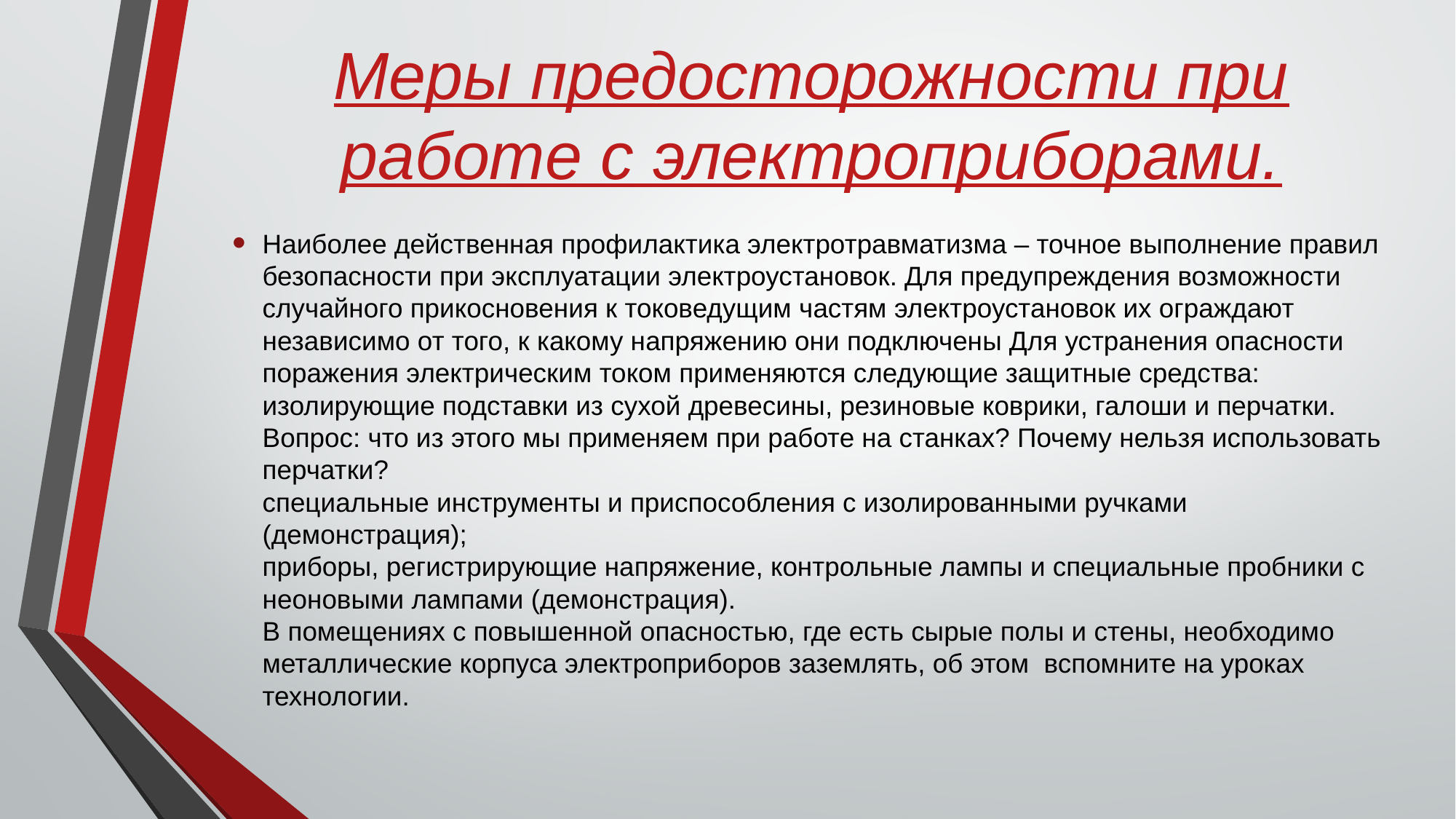

# Меры предосторожности при работе с электроприборами.
Наиболее действенная профилактика электротравматизма – точное выполнение правил безопасности при эксплуатации электроустановок. Для предупреждения возможности случайного прикосновения к токоведущим частям электроустановок их ограждают независимо от того, к какому напряжению они подключены Для устранения опасности поражения электрическим током применяются следующие защитные средства:
изолирующие подставки из сухой древесины, резиновые коврики, галоши и перчатки. Вопрос: что из этого мы применяем при работе на станках? Почему нельзя использовать перчатки?
специальные инструменты и приспособления с изолированными ручками (демонстрация);
приборы, регистрирующие напряжение, контрольные лампы и специальные пробники с неоновыми лампами (демонстрация).
В помещениях с повышенной опасностью, где есть сырые полы и стены, необходимо металлические корпуса электроприборов заземлять, об этом  вспомните на уроках технологии.